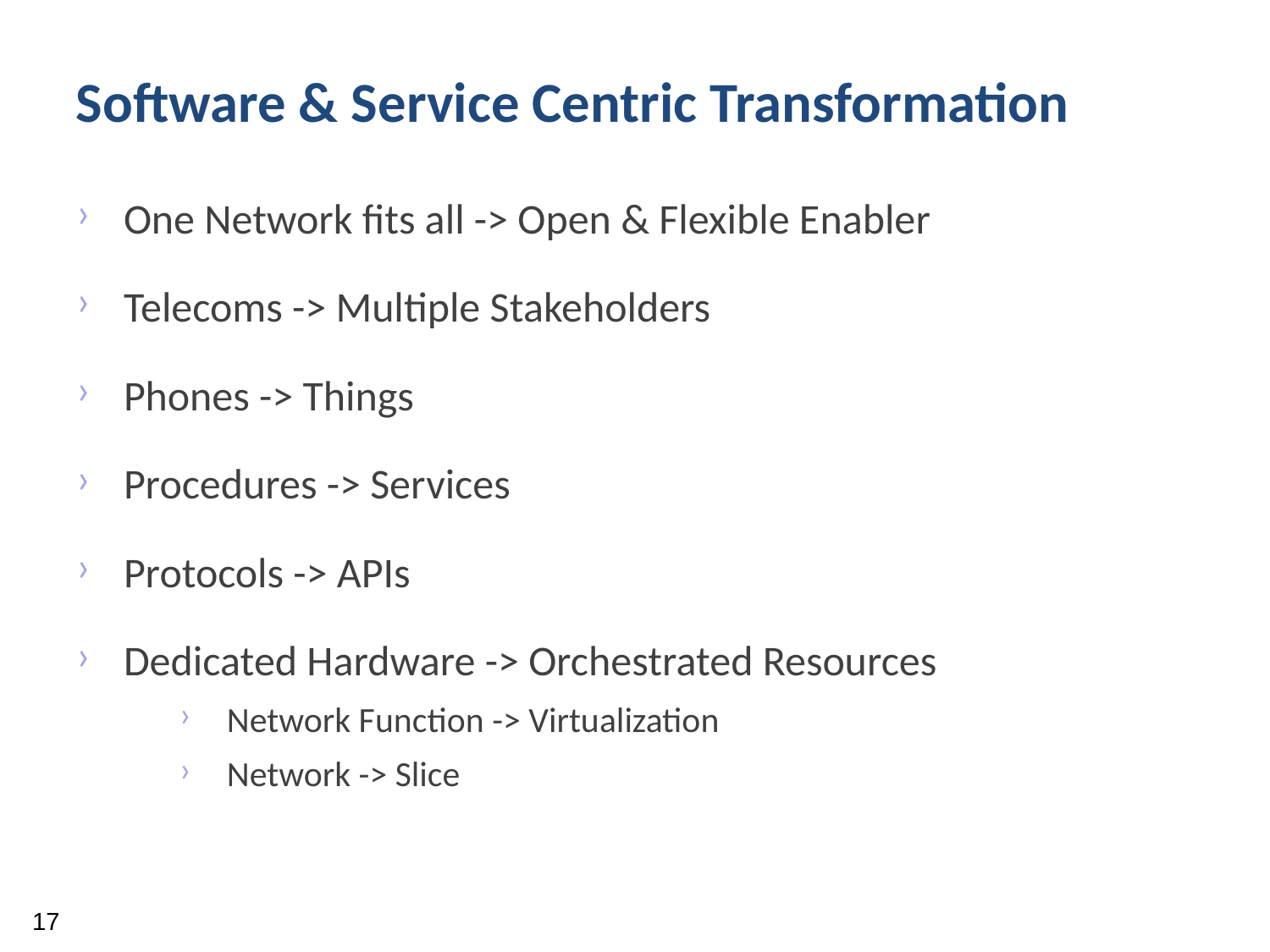

Software & Service Centric Transformation
One Network fits all -> Open & Flexible Enabler
Telecoms -> Multiple Stakeholders
Phones -> Things
Procedures -> Services
Protocols -> APIs
Dedicated Hardware -> Orchestrated Resources
Network Function -> Virtualization
Network -> Slice